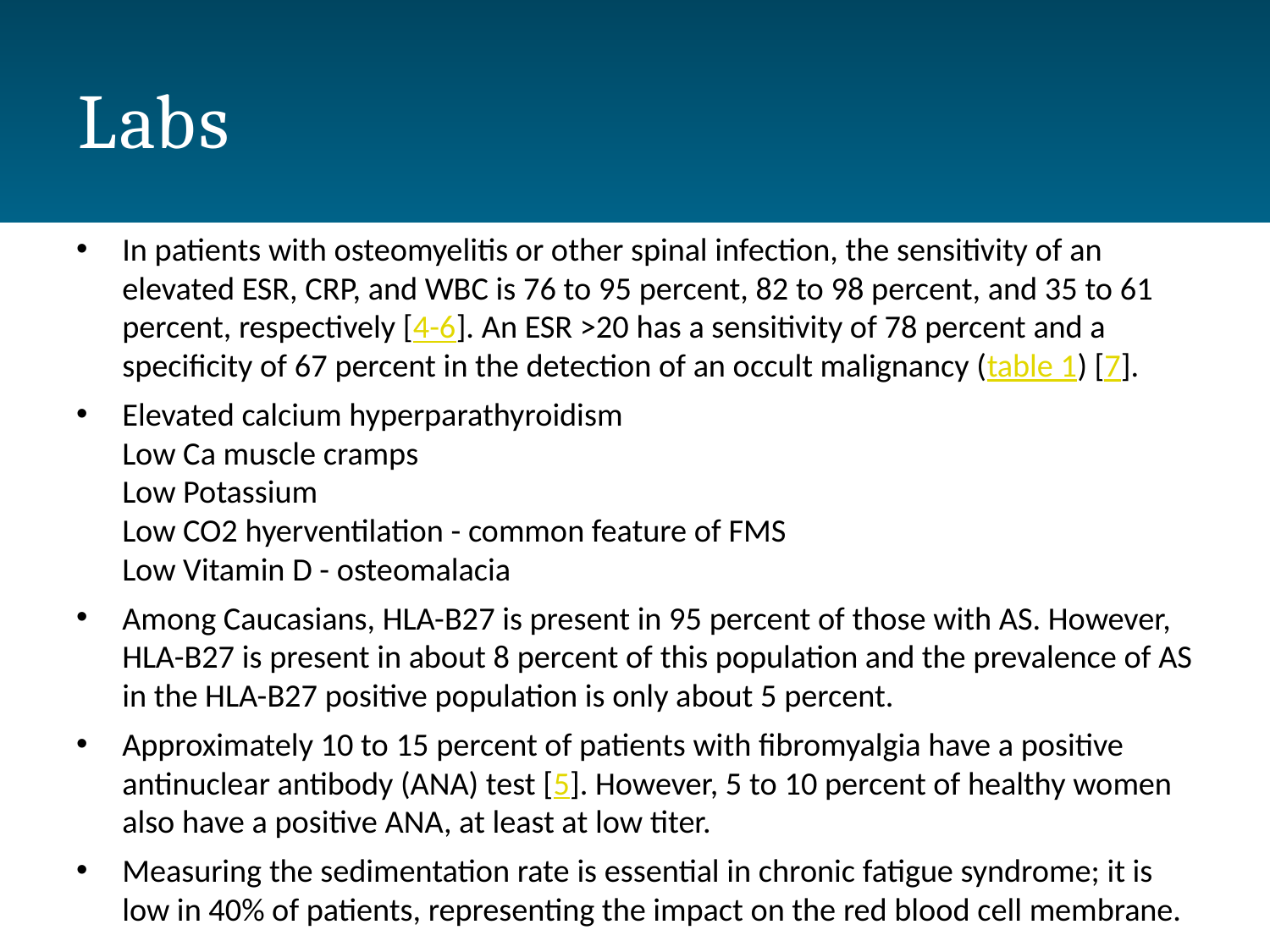

# Labs
In patients with osteomyelitis or other spinal infection, the sensitivity of an elevated ESR, CRP, and WBC is 76 to 95 percent, 82 to 98 percent, and 35 to 61 percent, respectively [4-6]. An ESR >20 has a sensitivity of 78 percent and a specificity of 67 percent in the detection of an occult malignancy (table 1) [7].
Elevated calcium hyperparathyroidism
Low Ca muscle cramps
Low Potassium
Low CO2 hyerventilation - common feature of FMS
Low Vitamin D - osteomalacia
Among Caucasians, HLA-B27 is present in 95 percent of those with AS. However, HLA-B27 is present in about 8 percent of this population and the prevalence of AS in the HLA-B27 positive population is only about 5 percent.
Approximately 10 to 15 percent of patients with fibromyalgia have a positive antinuclear antibody (ANA) test [5]. However, 5 to 10 percent of healthy women also have a positive ANA, at least at low titer.
Measuring the sedimentation rate is essential in chronic fatigue syndrome; it is low in 40% of patients, representing the impact on the red blood cell membrane.